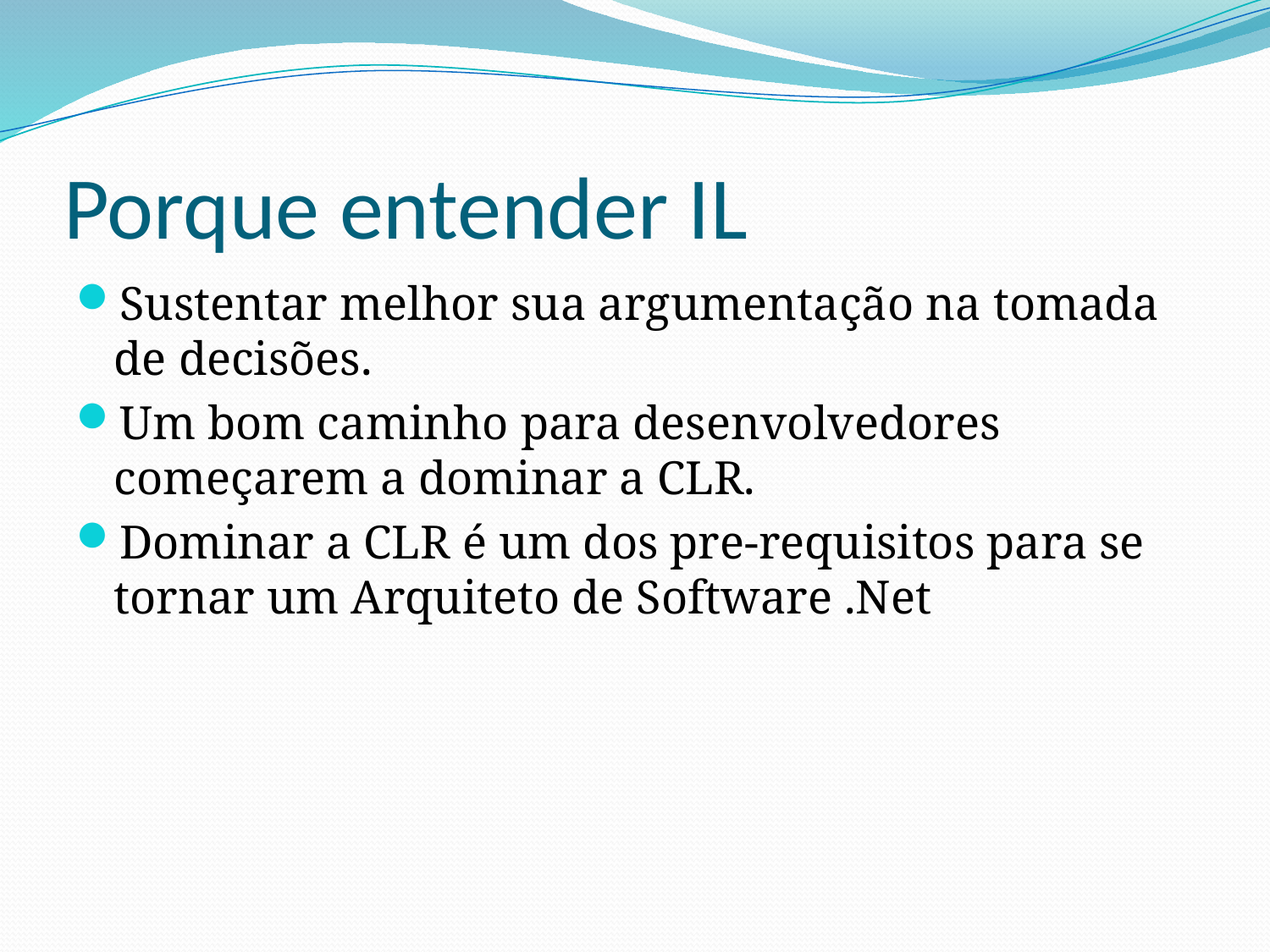

# Porque entender IL
Sustentar melhor sua argumentação na tomada de decisões.
Um bom caminho para desenvolvedores começarem a dominar a CLR.
Dominar a CLR é um dos pre-requisitos para se tornar um Arquiteto de Software .Net